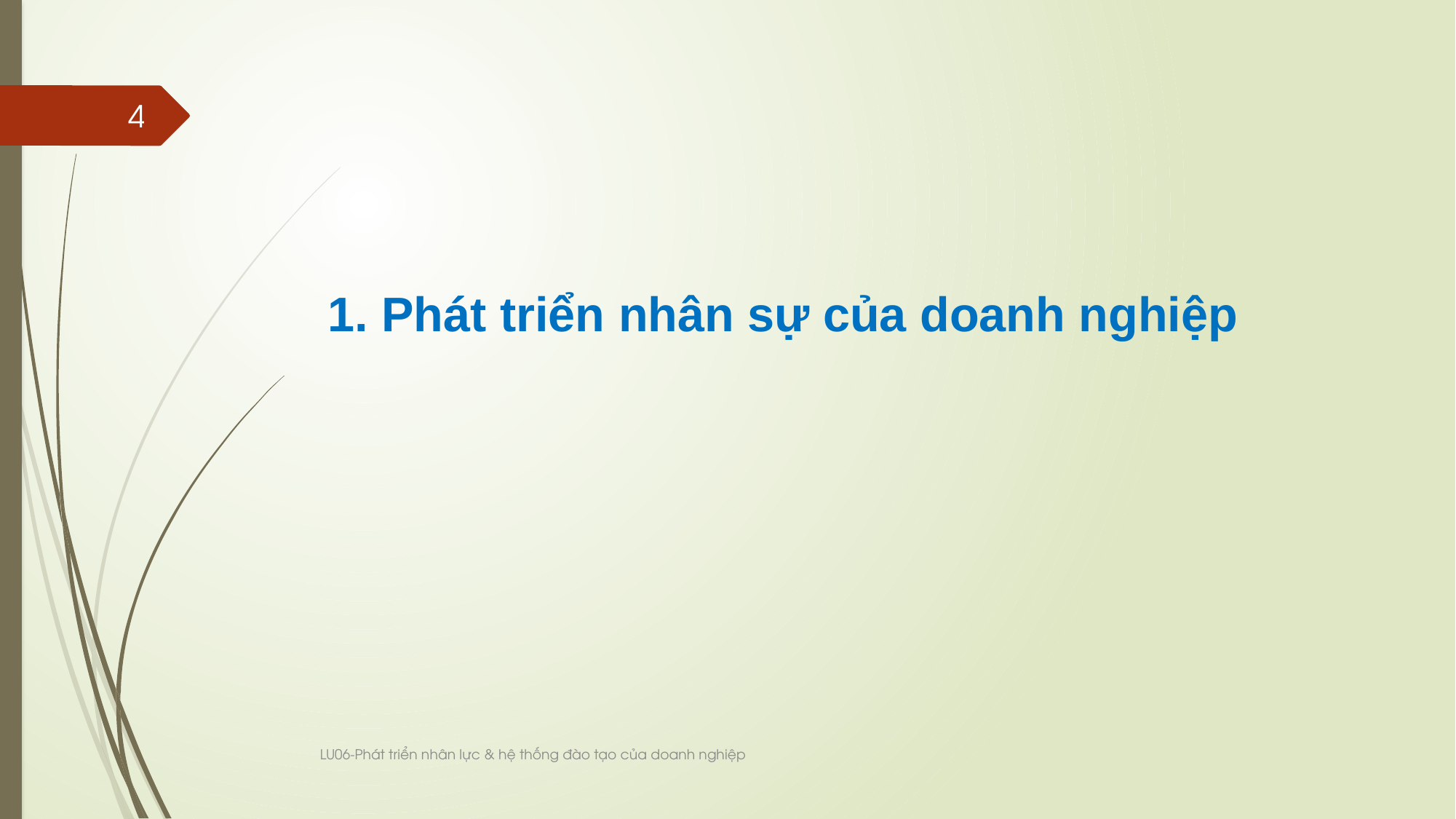

4

1. Phát triển nhân sự của doanh nghiệp

LU06-Phát triển nhân lực & hệ thống đào tạo của doanh nghiệp